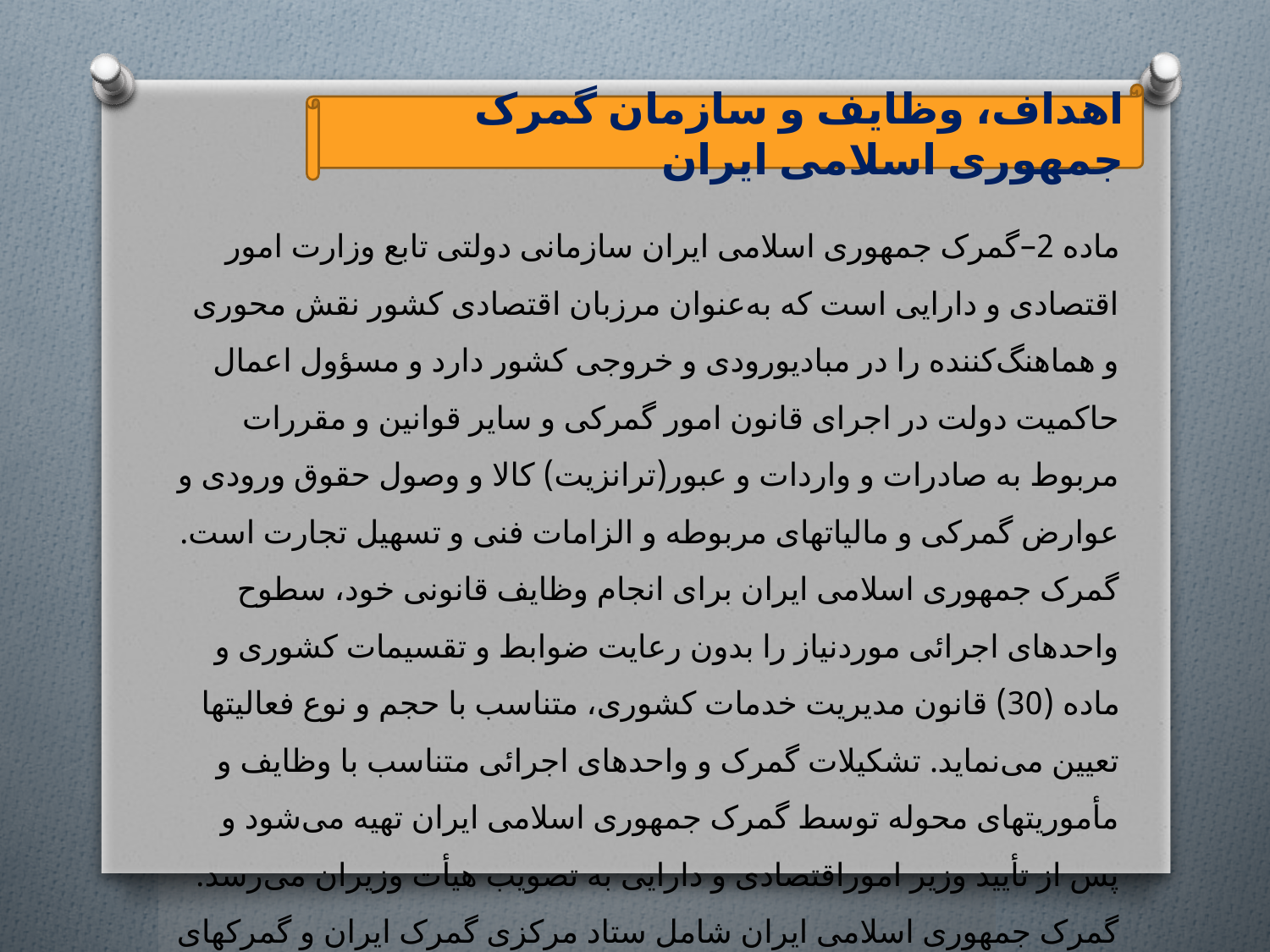

اهداف، وظایف و سازمان گمرک جمهوری اسلامی ایران
ماده 2–گمرک جمهوری اسلامی ایران سازمانی دولتی تابع وزارت امور اقتصادی و دارایی است که به‌عنوان مرزبان اقتصادی کشور نقش محوری و هماهنگ‌کننده را در مبادیورودی و خروجی کشور دارد و مسؤول اعمال حاکمیت دولت در اجرای قانون امور گمرکی و سایر قوانین و مقررات مربوط به صادرات و واردات و عبور(ترانزیت) کالا و وصول حقوق ورودی و عوارض گمرکی و مالیاتهای مربوطه و الزامات فنی و تسهیل تجارت است. گمرک جمهوری اسلامی ایران برای انجام وظایف قانونی خود، سطوح واحدهای اجرائی موردنیاز را بدون رعایت ضوابط و تقسیمات کشوری و ماده (30) قانون مدیریت خدمات کشوری، متناسب با حجم و نوع فعالیتها تعیین می‌نماید. تشکیلات گمرک و واحدهای اجرائی متناسب با وظایف و مأموریتهای محوله توسط گمرک جمهوری اسلامی ایران تهیه می‌شود و پس از تأیید وزیر اموراقتصادی و دارایی به تصویب هیأت وزیران می‌رسد.
گمرک جمهوری اسلامی ایران شامل ستاد مرکزی گمرک ایران و گمرکهای اجرائی است.